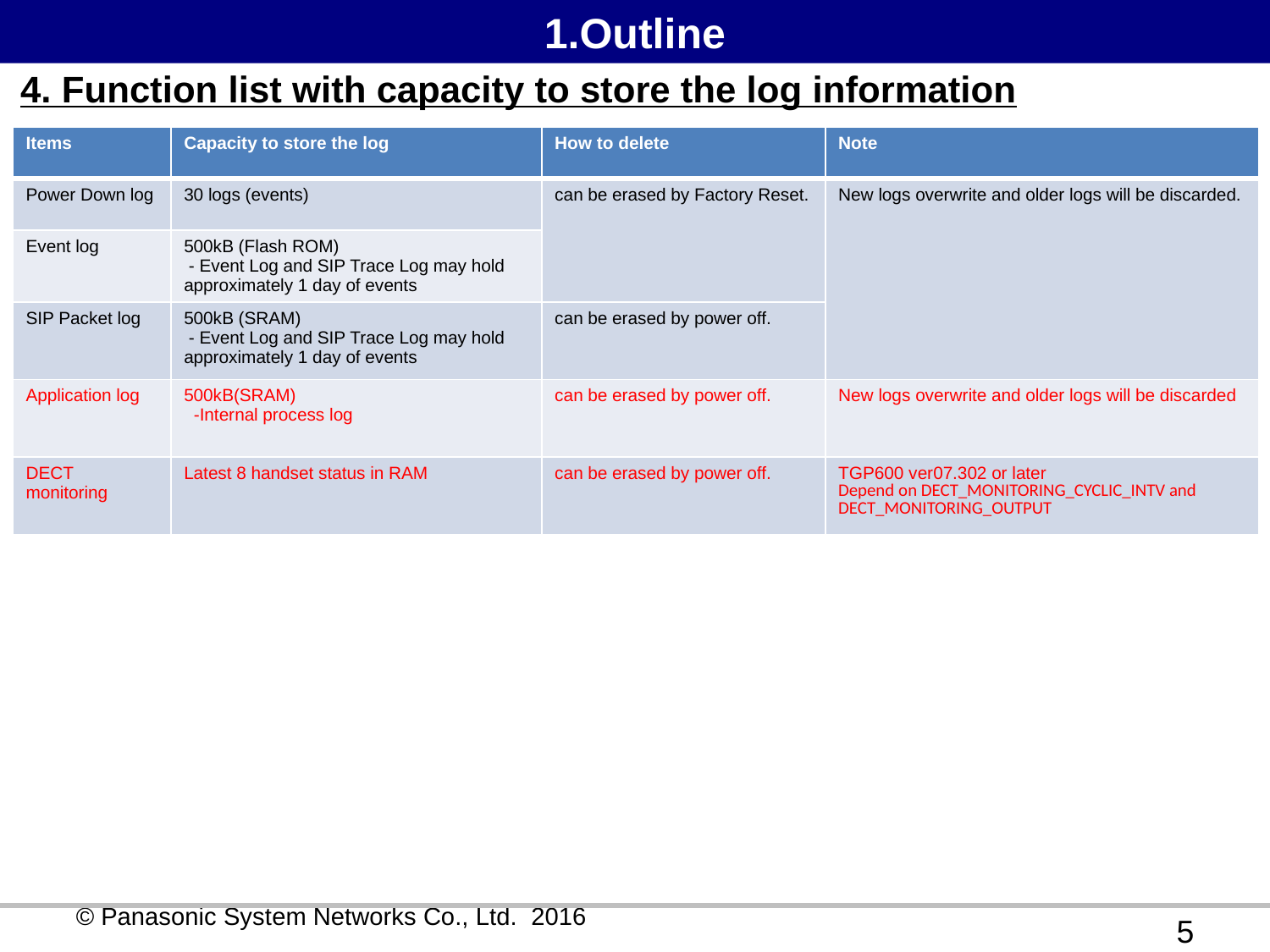

1. Outline
1.Outline
4. Function list with capacity to store the log information
| Items | Capacity to store the log | How to delete | Note |
| --- | --- | --- | --- |
| Power Down log | 30 logs (events) | can be erased by Factory Reset. | New logs overwrite and older logs will be discarded. |
| Event log | 500kB (Flash ROM) - Event Log and SIP Trace Log may hold approximately 1 day of events |  |  |
| SIP Packet log | 500kB (SRAM) - Event Log and SIP Trace Log may hold approximately 1 day of events | can be erased by power off. |  |
| Application log | 500kB(SRAM) -Internal process log | can be erased by power off. | New logs overwrite and older logs will be discarded |
| DECT monitoring | Latest 8 handset status in RAM | can be erased by power off. | TGP600 ver07.302 or later Depend on DECT\_MONITORING\_CYCLIC\_INTV and DECT\_MONITORING\_OUTPUT |
5